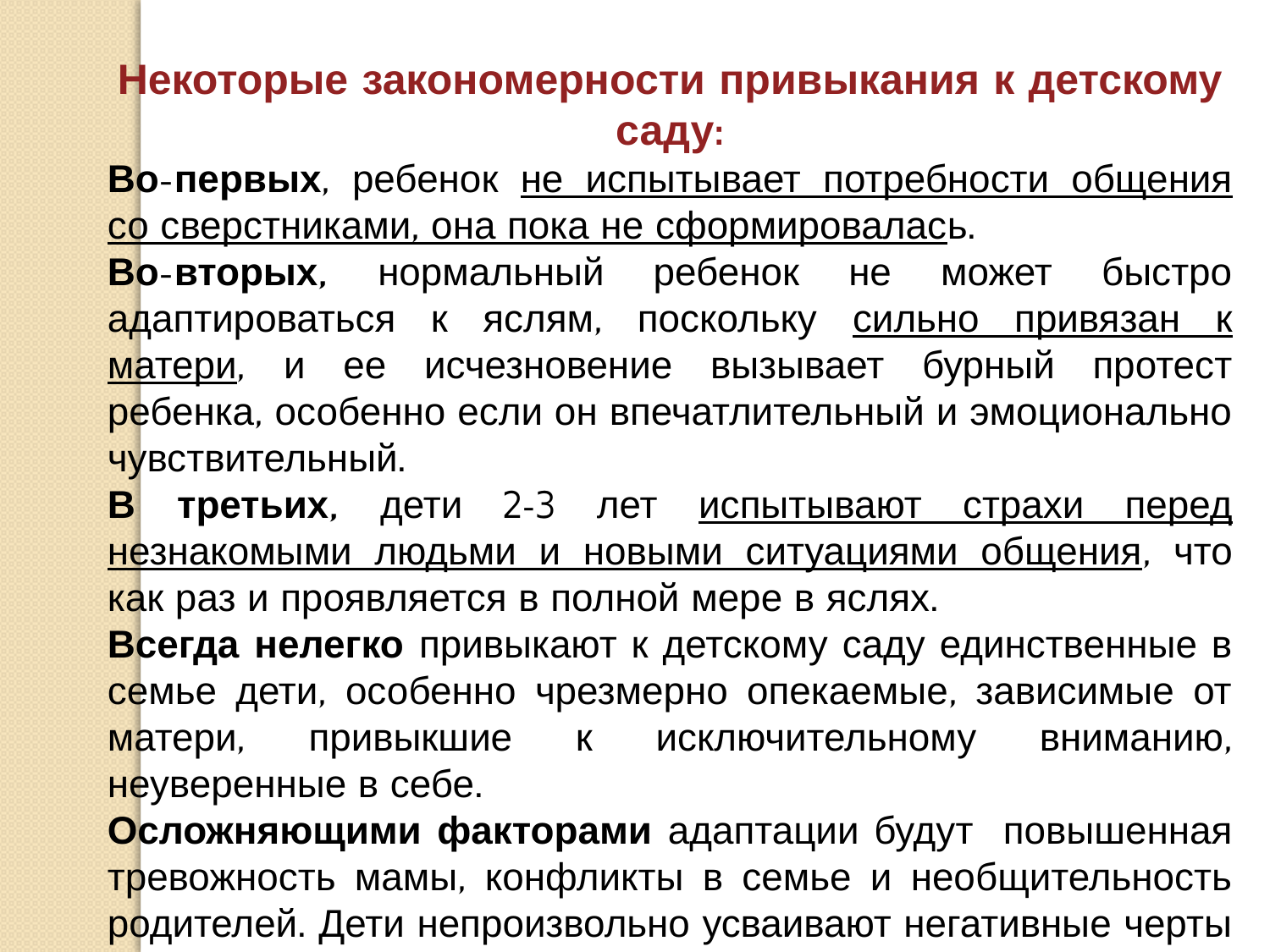

Некоторые закономерности привыкания к детскому саду:
Во-первых, ребенок не испытывает потребности общения со сверстниками, она пока не сформировалась.
Во-вторых, нормальный ребенок не может быстро адаптироваться к яслям, поскольку сильно привязан к матери, и ее исчезновение вызывает бурный протест ребенка, особенно если он впечатлительный и эмоционально чувствительный.
В третьих, дети 2-3 лет испытывают страхи перед незнакомыми людьми и новыми ситуациями общения, что как раз и проявляется в полной мере в яслях.
Всегда нелегко привыкают к детскому саду единственные в семье дети, особенно чрезмерно опекаемые, зависимые от матери, привыкшие к исключительному вниманию, неуверенные в себе.
Осложняющими факторами адаптации будут  повышенная тревожность мамы, конфликты в семье и необщительность родителей. Дети непроизвольно усваивают негативные черты поведения родителей, что осложняет их отношения со сверстниками.